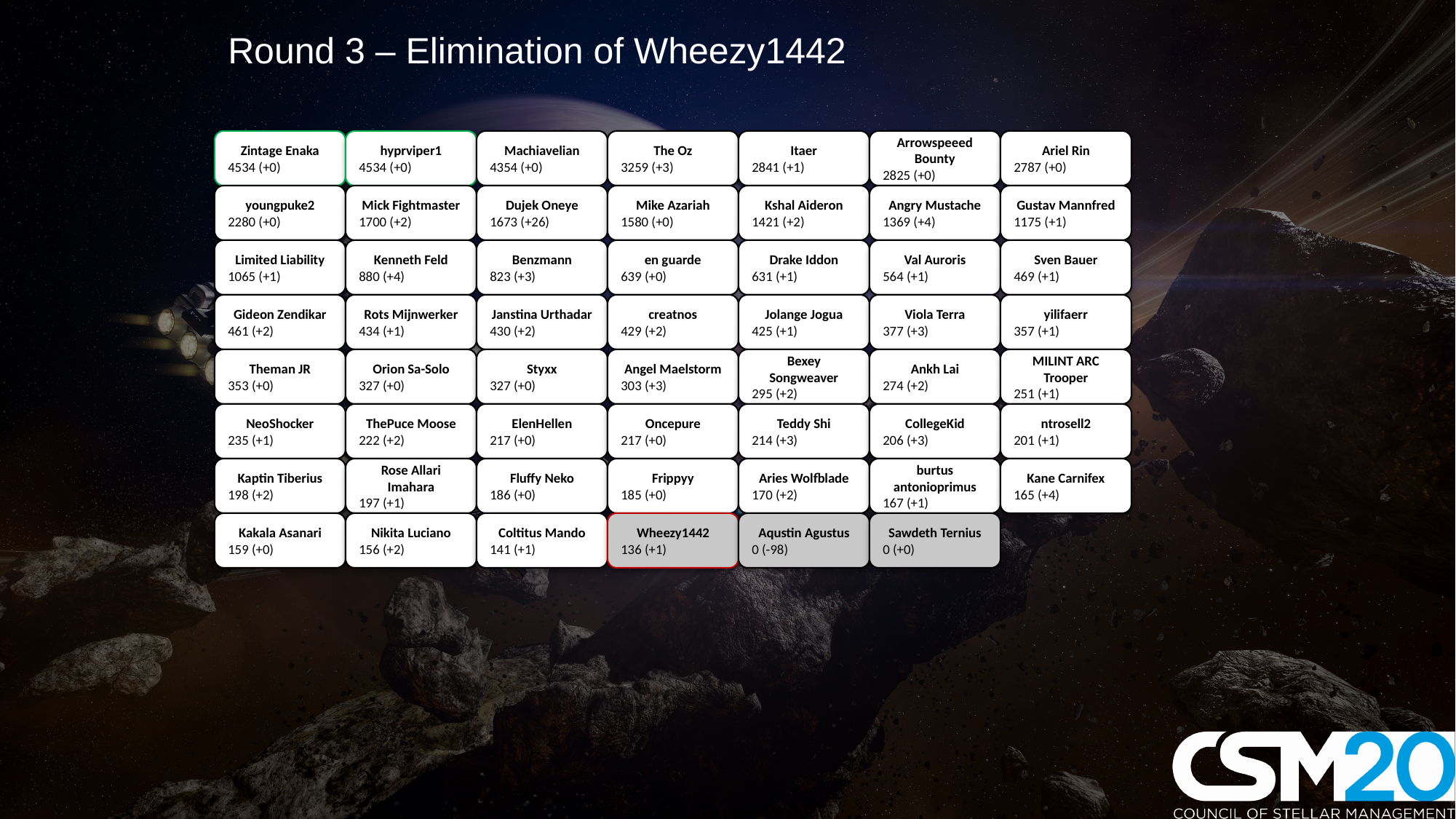

Round 3 – Elimination of Wheezy1442
Zintage Enaka
4534 (+0)
hyprviper1
4534 (+0)
Machiavelian
4354 (+0)
The Oz
3259 (+3)
Itaer
2841 (+1)
Arrowspeeed Bounty
2825 (+0)
Ariel Rin
2787 (+0)
youngpuke2
2280 (+0)
Mick Fightmaster
1700 (+2)
Dujek Oneye
1673 (+26)
Mike Azariah
1580 (+0)
Kshal Aideron
1421 (+2)
Angry Mustache
1369 (+4)
Gustav Mannfred
1175 (+1)
Limited Liability
1065 (+1)
Kenneth Feld
880 (+4)
Benzmann
823 (+3)
en guarde
639 (+0)
Drake Iddon
631 (+1)
Val Auroris
564 (+1)
Sven Bauer
469 (+1)
Gideon Zendikar
461 (+2)
Rots Mijnwerker
434 (+1)
Janstina Urthadar
430 (+2)
creatnos
429 (+2)
Jolange Jogua
425 (+1)
Viola Terra
377 (+3)
yilifaerr
357 (+1)

Theman JR
353 (+0)
Orion Sa-Solo
327 (+0)
Styxx
327 (+0)
Angel Maelstorm
303 (+3)
Bexey Songweaver
295 (+2)
Ankh Lai
274 (+2)
MILINT ARC Trooper
251 (+1)
NeoShocker
235 (+1)
ThePuce Moose
222 (+2)
ElenHellen
217 (+0)
Oncepure
217 (+0)
Teddy Shi
214 (+3)
CollegeKid
206 (+3)
ntrosell2
201 (+1)
Kaptin Tiberius
198 (+2)
Rose Allari Imahara
197 (+1)
Fluffy Neko
186 (+0)
Frippyy
185 (+0)
Aries Wolfblade
170 (+2)
burtus antonioprimus
167 (+1)
Kane Carnifex
165 (+4)
Kakala Asanari
159 (+0)
Nikita Luciano
156 (+2)
Coltitus Mando
141 (+1)
Wheezy1442
136 (+1)
Aqustin Agustus
0 (-98)
Sawdeth Ternius
0 (+0)
#